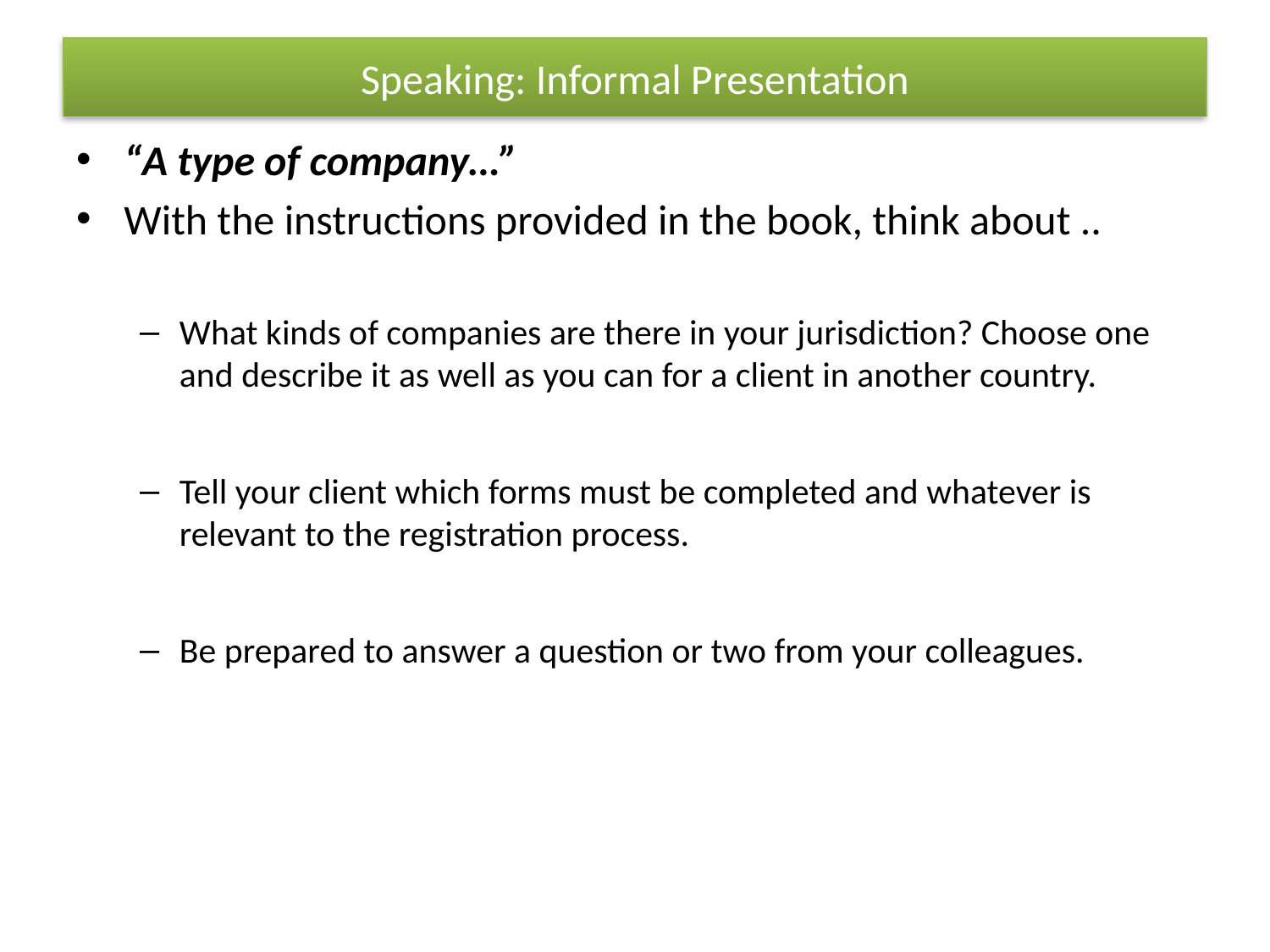

# Speaking: Informal Presentation
“A type of company…”
With the instructions provided in the book, think about ..

What kinds of companies are there in your jurisdiction? Choose one and describe it as well as you can for a client in another country.

Tell your client which forms must be completed and whatever is relevant to the registration process.

Be prepared to answer a question or two from your colleagues.